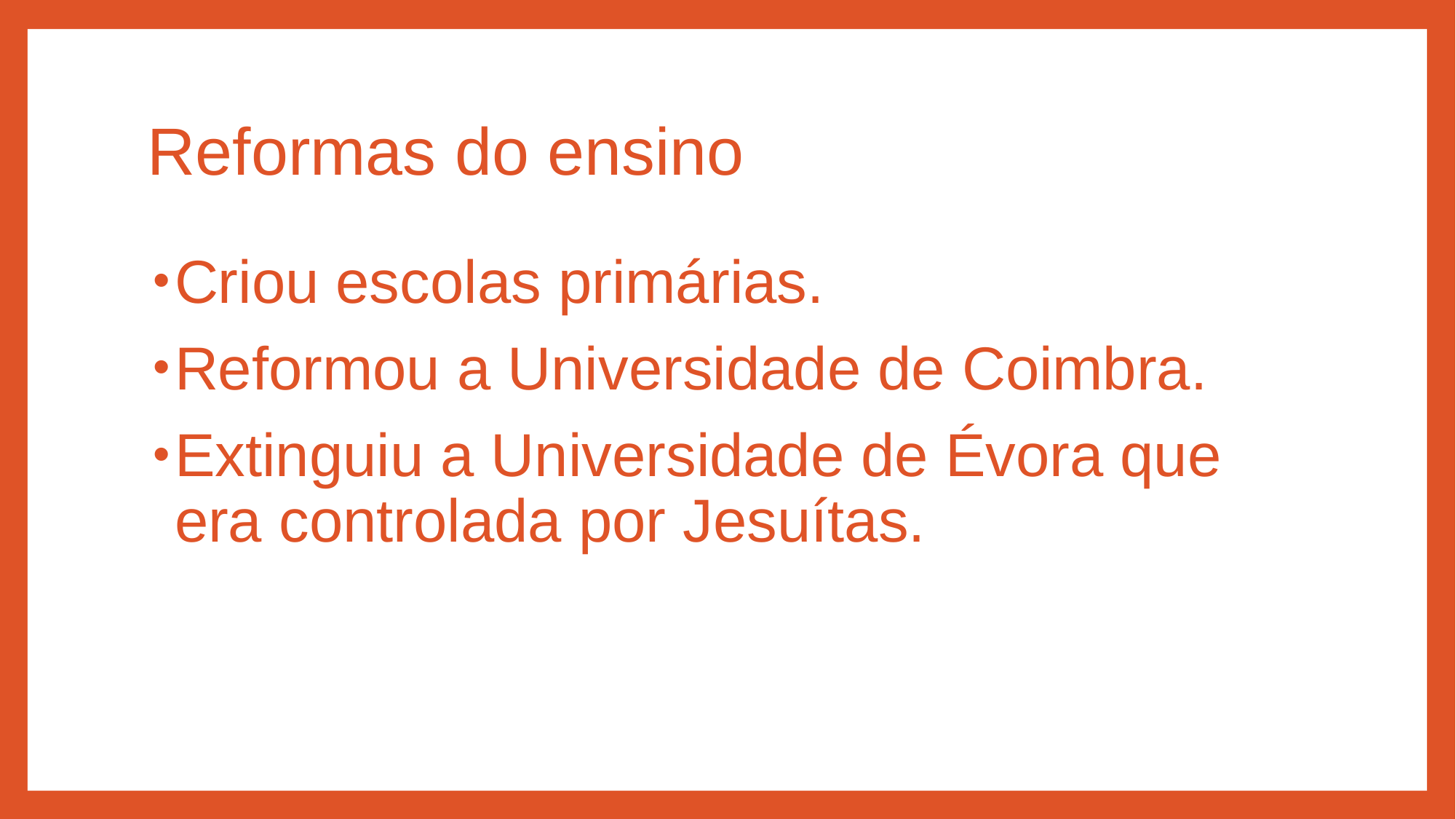

# Reformas do ensino
Criou escolas primárias.
Reformou a Universidade de Coimbra.
Extinguiu a Universidade de Évora que era controlada por Jesuítas.